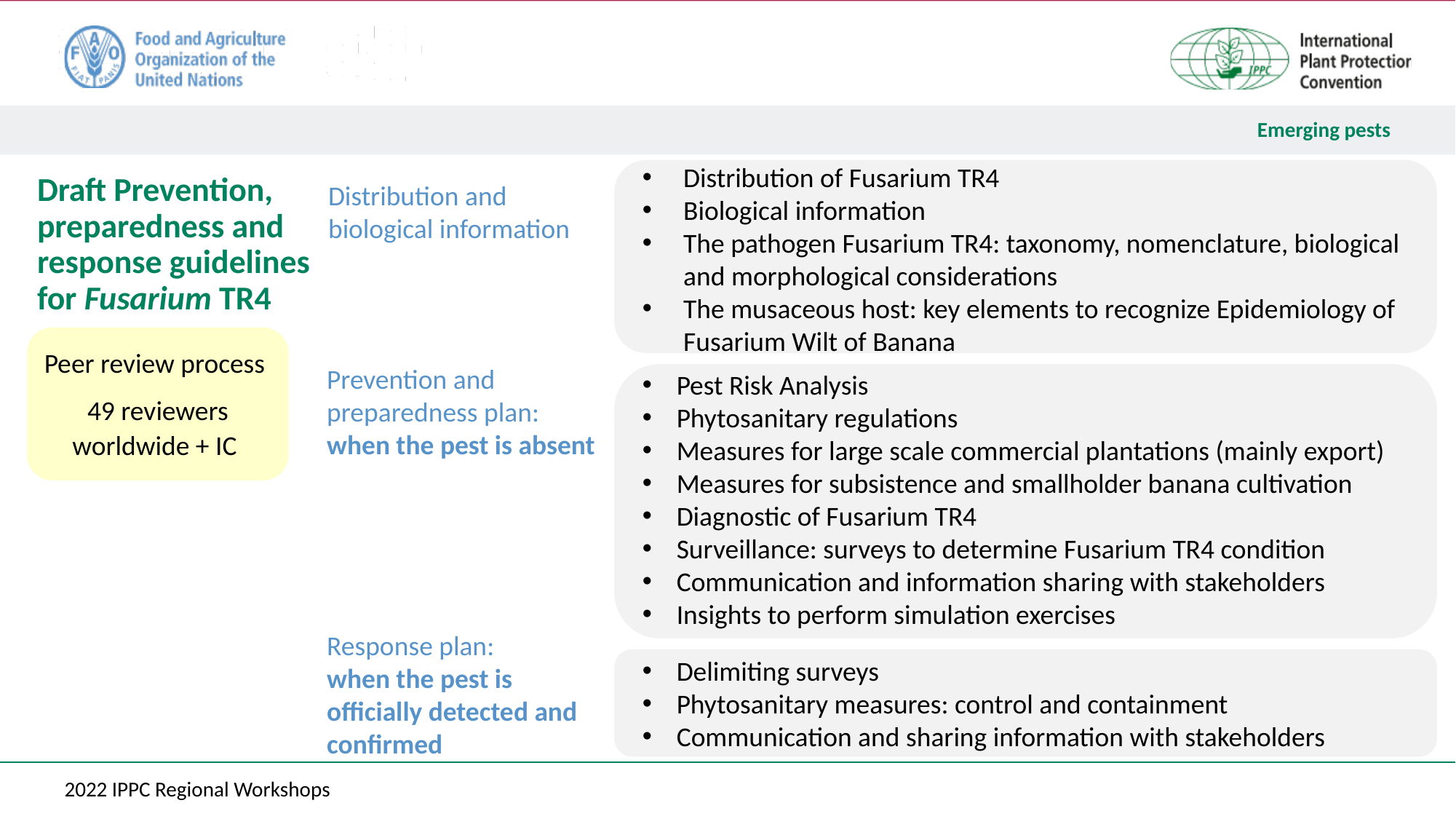

Distribution of Fusarium TR4
Biological information
The pathogen Fusarium TR4: taxonomy, nomenclature, biological and morphological considerations
The musaceous host: key elements to recognize Epidemiology of Fusarium Wilt of Banana
Draft Prevention, preparedness and response guidelines for Fusarium TR4
Distribution and biological information

Peer review process
49 reviewers worldwide + IC

Prevention and preparedness plan:
when the pest is absent

Pest Risk Analysis
Phytosanitary regulations
Measures for large scale commercial plantations (mainly export)
Measures for subsistence and smallholder banana cultivation
Diagnostic of Fusarium TR4
Surveillance: surveys to determine Fusarium TR4 condition
Communication and information sharing with stakeholders
Insights to perform simulation exercises

Response plan:
when the pest is officially detected and confirmed

Delimiting surveys
Phytosanitary measures: control and containment
Communication and sharing information with stakeholders